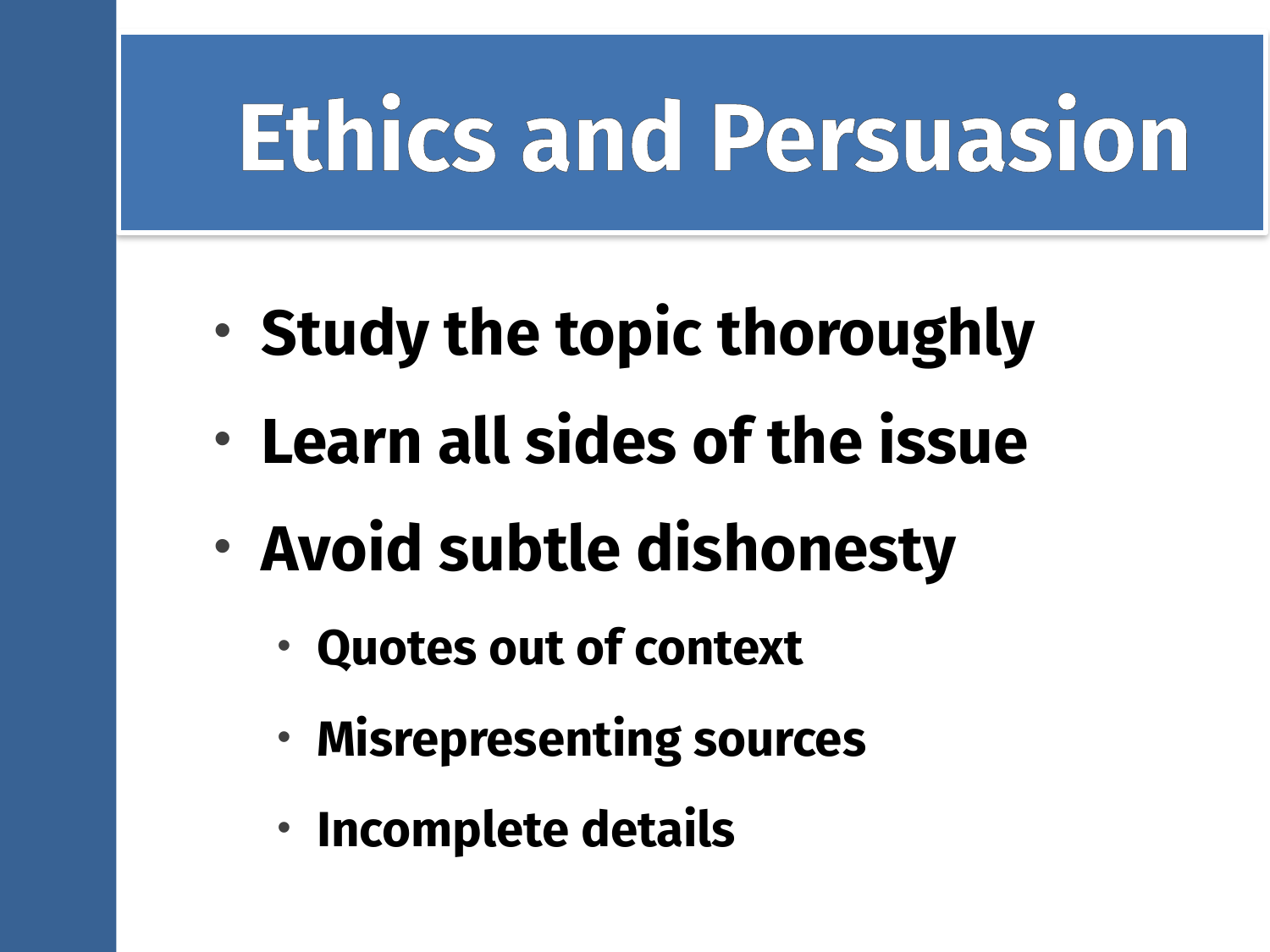

# Ethics and Persuasion
Study the topic thoroughly
Learn all sides of the issue
Avoid subtle dishonesty
Quotes out of context
Misrepresenting sources
Incomplete details